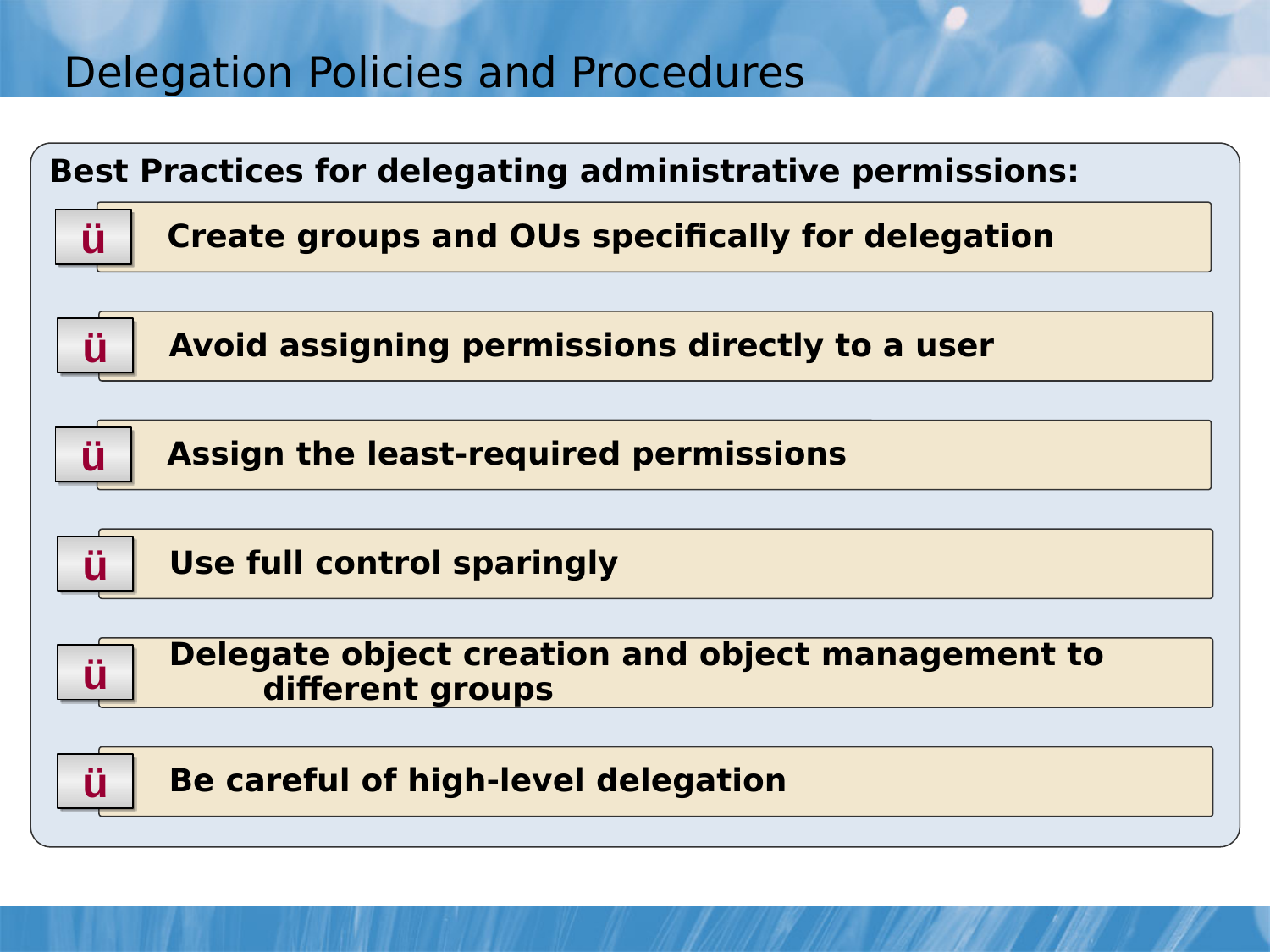

# Delegation Policies and Procedures
Best Practices for delegating administrative permissions:
	   Create groups and OUs specifically for delegation
ü
	   Avoid assigning permissions directly to a user
ü
	   Assign the least-required permissions
ü
	   Use full control sparingly
ü
	   Delegate object creation and object management to           	different groups
ü
	   Be careful of high-level delegation
ü